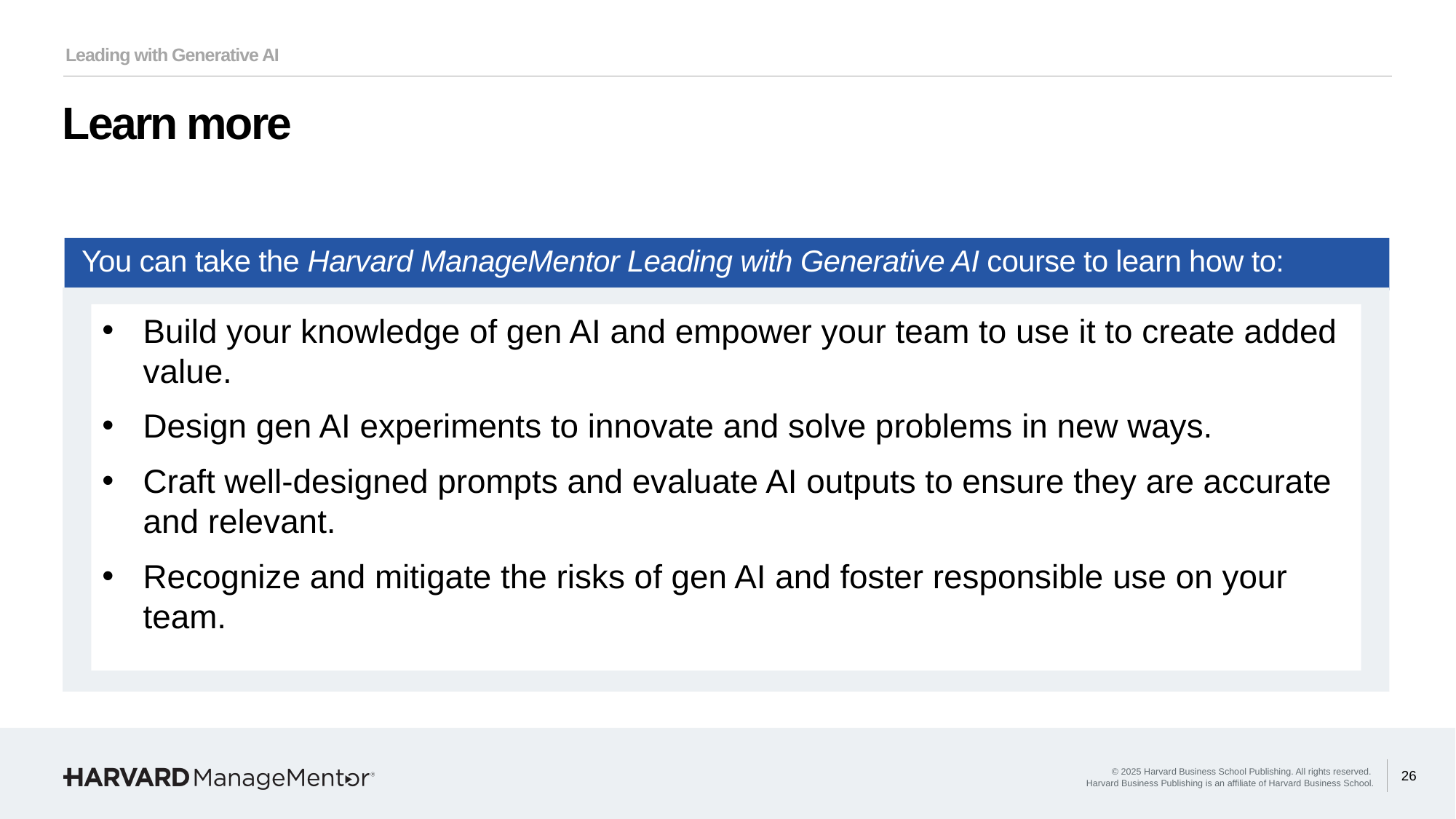

# Learn more
You can take the Harvard ManageMentor Leading with Generative AI course to learn how to:
Build your knowledge of gen AI and empower your team to use it to create added value.
Design gen AI experiments to innovate and solve problems in new ways.
Craft well-designed prompts and evaluate AI outputs to ensure they are accurate and relevant.
Recognize and mitigate the risks of gen AI and foster responsible use on your team.